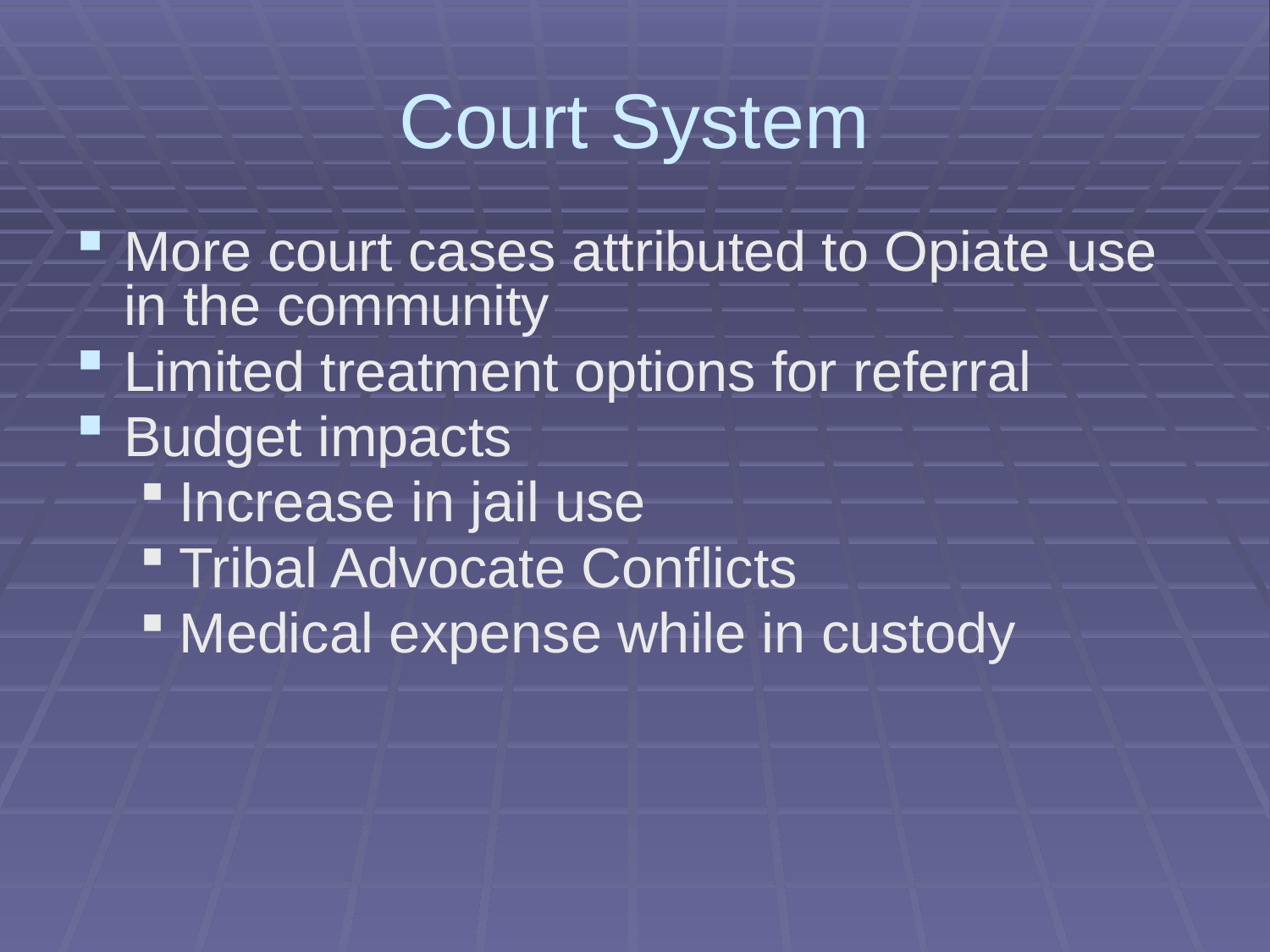

# Court System
More court cases attributed to Opiate use in the community
Limited treatment options for referral
Budget impacts
Increase in jail use
Tribal Advocate Conflicts
Medical expense while in custody